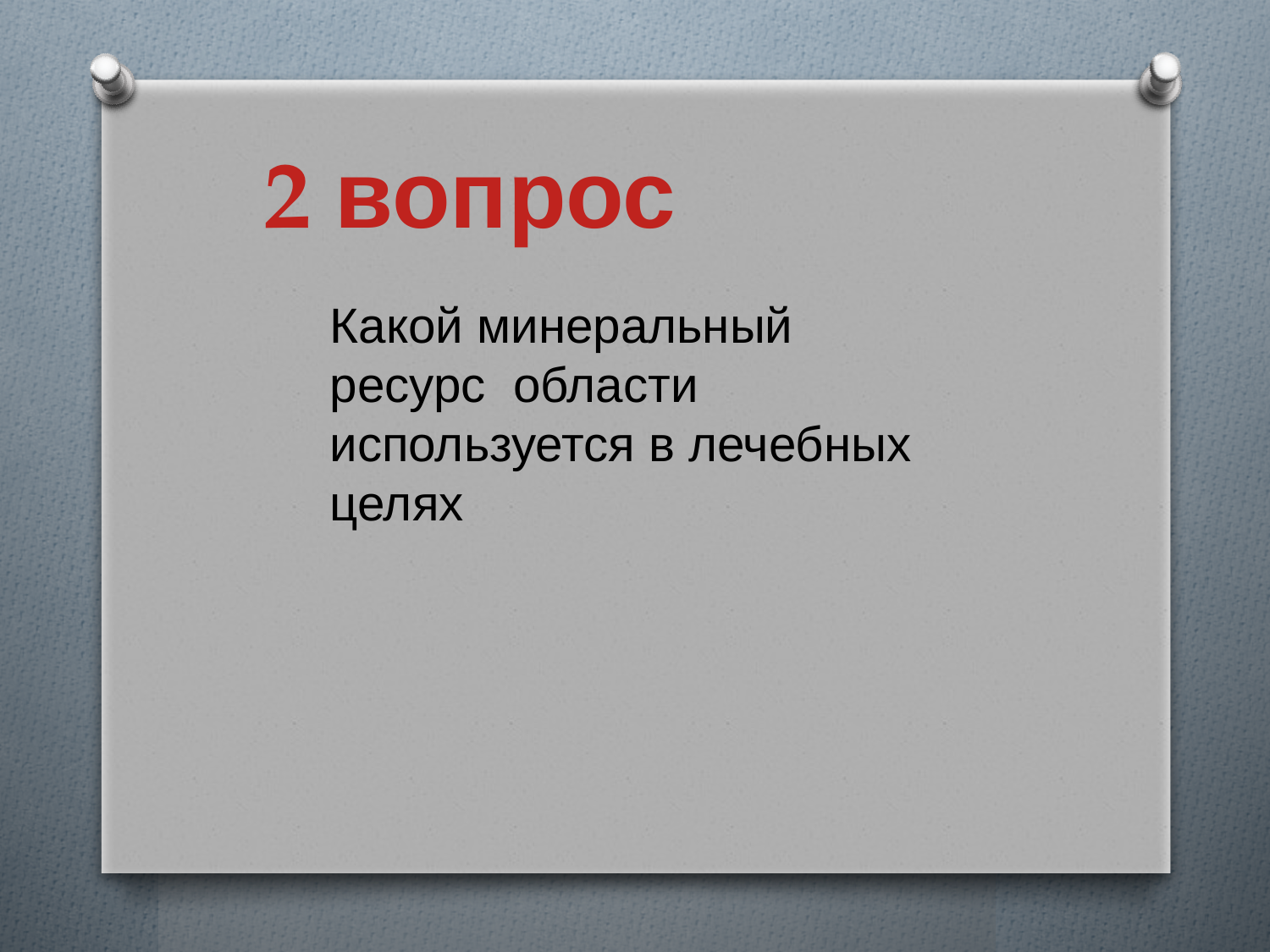

# 2 вопрос
Какой минеральный ресурс  области используется в лечебных целях